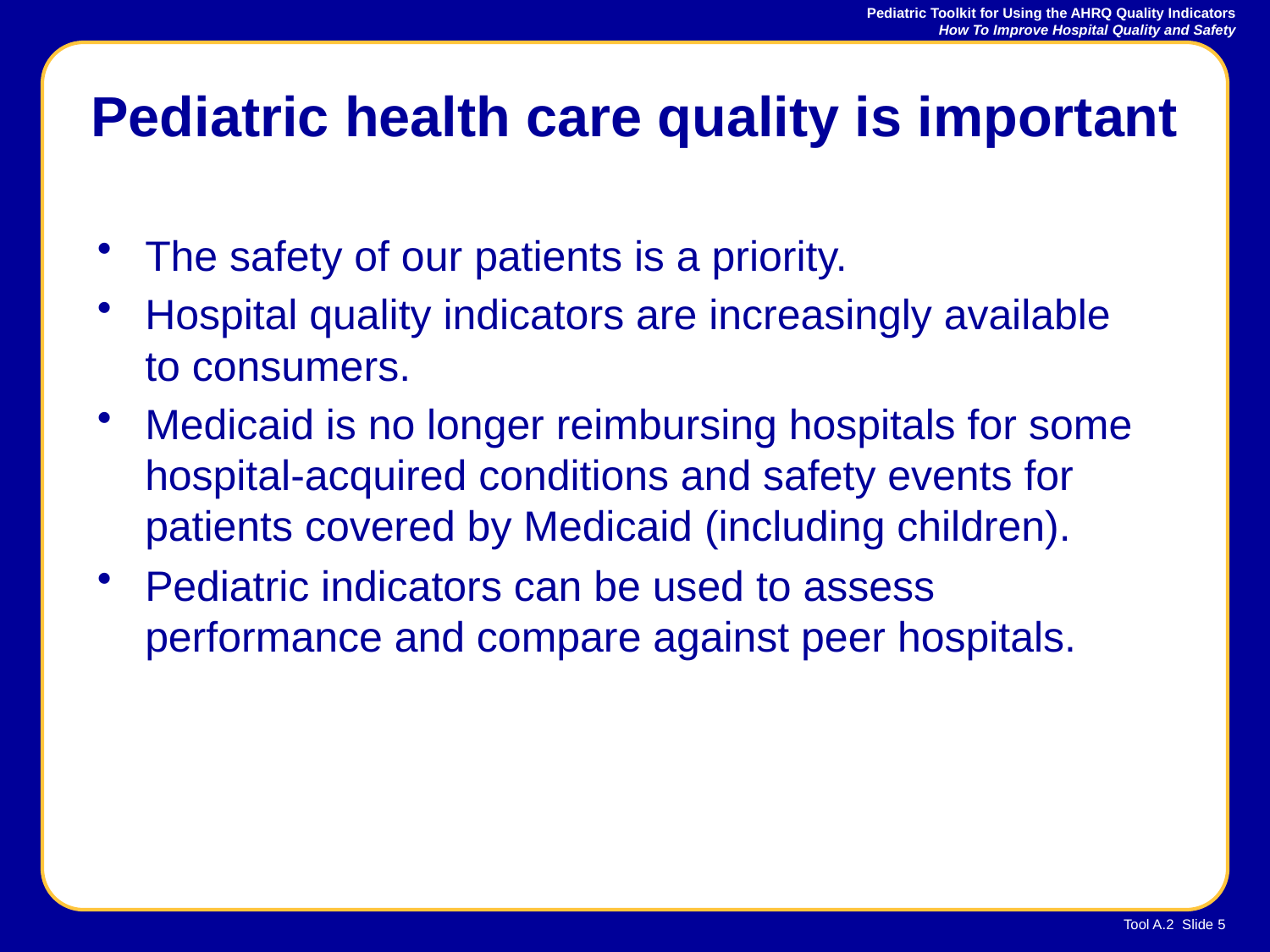

# Pediatric health care quality is important
The safety of our patients is a priority.
Hospital quality indicators are increasingly available to consumers.
Medicaid is no longer reimbursing hospitals for some hospital-acquired conditions and safety events for patients covered by Medicaid (including children).
Pediatric indicators can be used to assess performance and compare against peer hospitals.